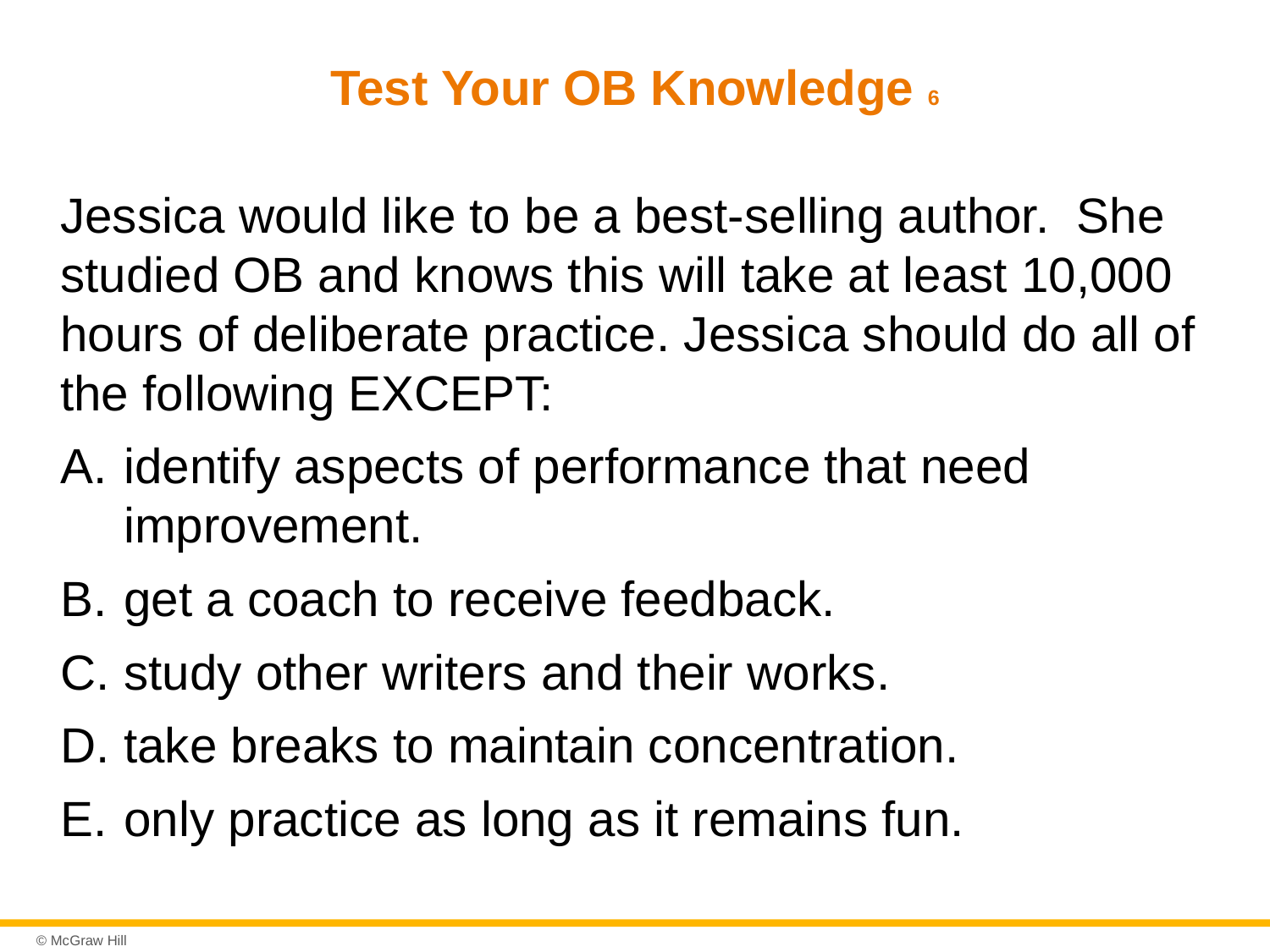

# Test Your OB Knowledge 6
Jessica would like to be a best-selling author.  She studied OB and knows this will take at least 10,000 hours of deliberate practice. Jessica should do all of the following EXCEPT:
identify aspects of performance that need improvement.
get a coach to receive feedback.
study other writers and their works.
take breaks to maintain concentration.
only practice as long as it remains fun.